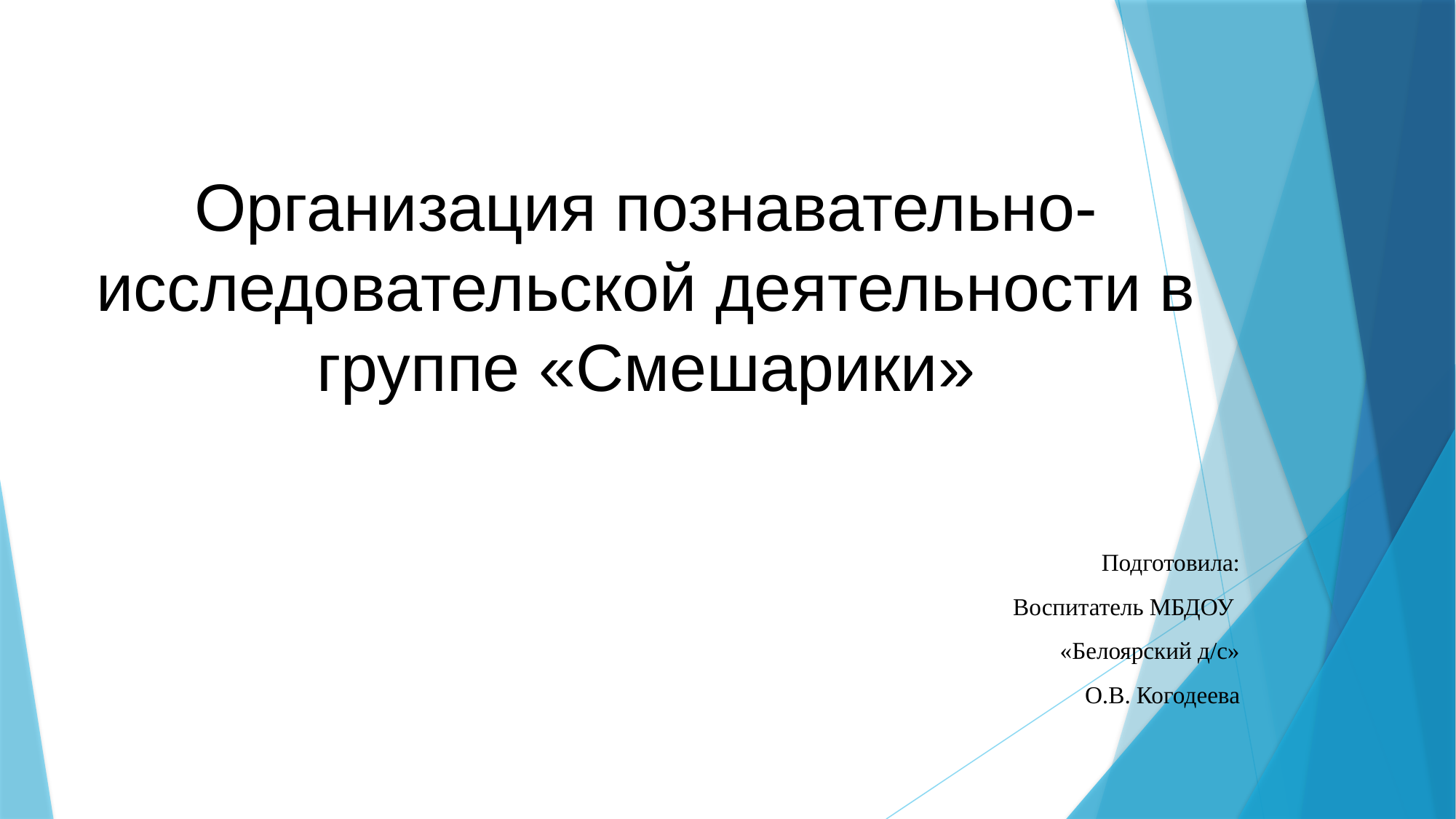

# Организация познавательно-исследовательской деятельности в группе «Смешарики»
Подготовила:
Воспитатель МБДОУ
«Белоярский д/с»
О.В. Когодеева